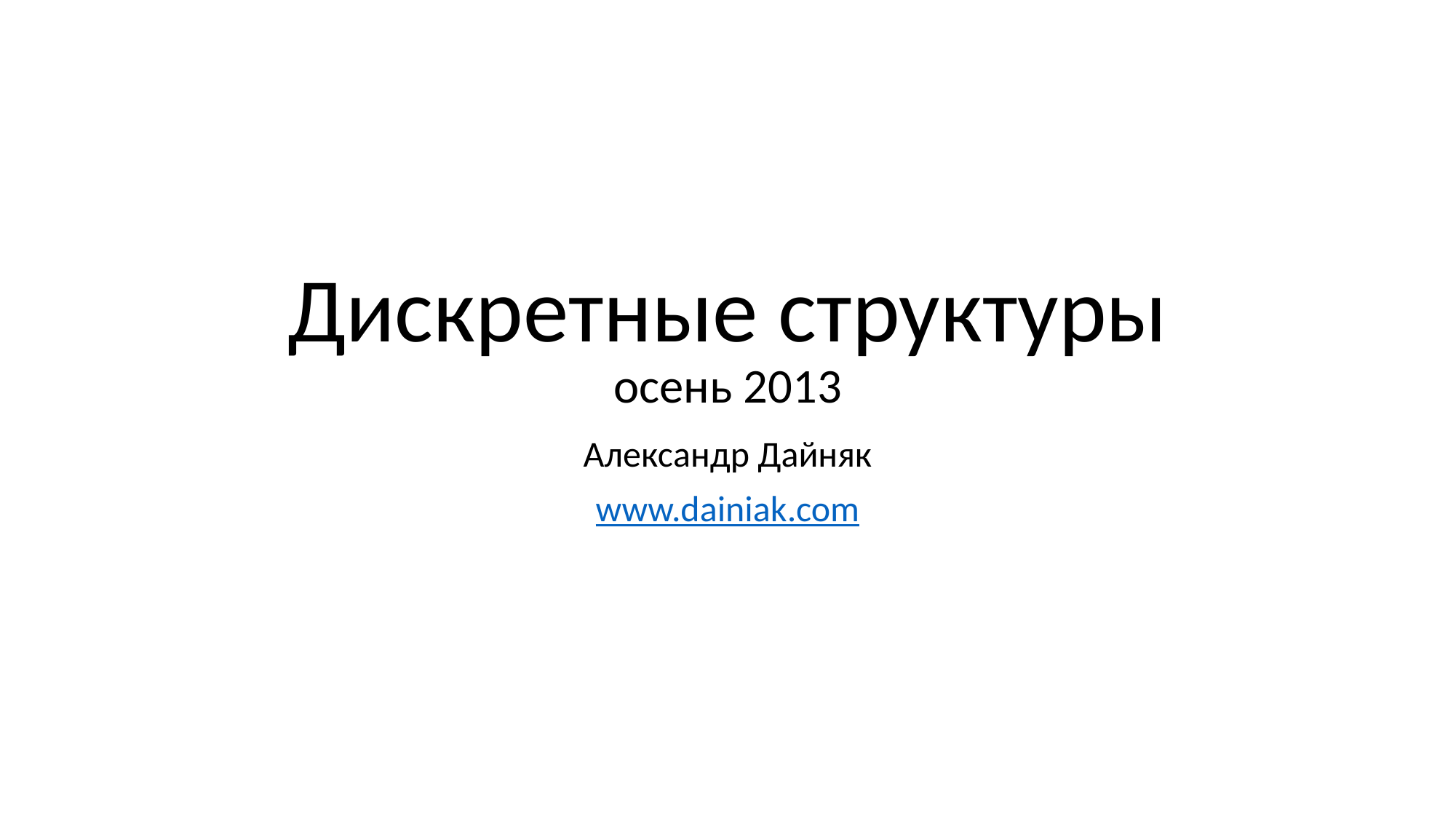

# Дискретные структуры осень 2013
Александр Дайняк
www.dainiak.com